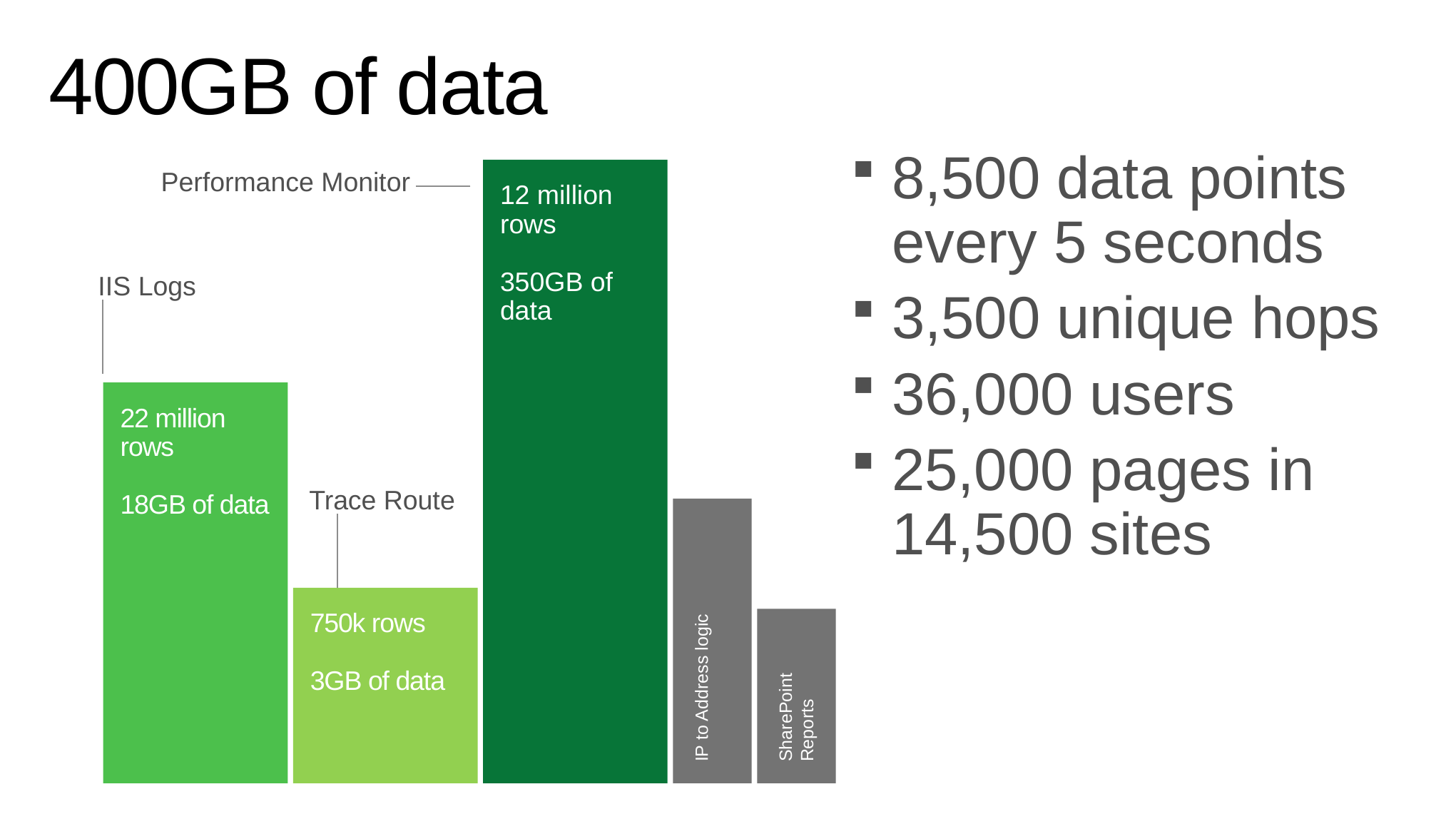

# 400GB of data
8,500 data points every 5 seconds
3,500 unique hops
36,000 users
25,000 pages in 14,500 sites
Performance Monitor
IIS Logs

12 million rows

350GB of data

Trace Route
22 million rows

18GB of data
750k rows
3GB of data
IP to Address logic
SharePoint Reports